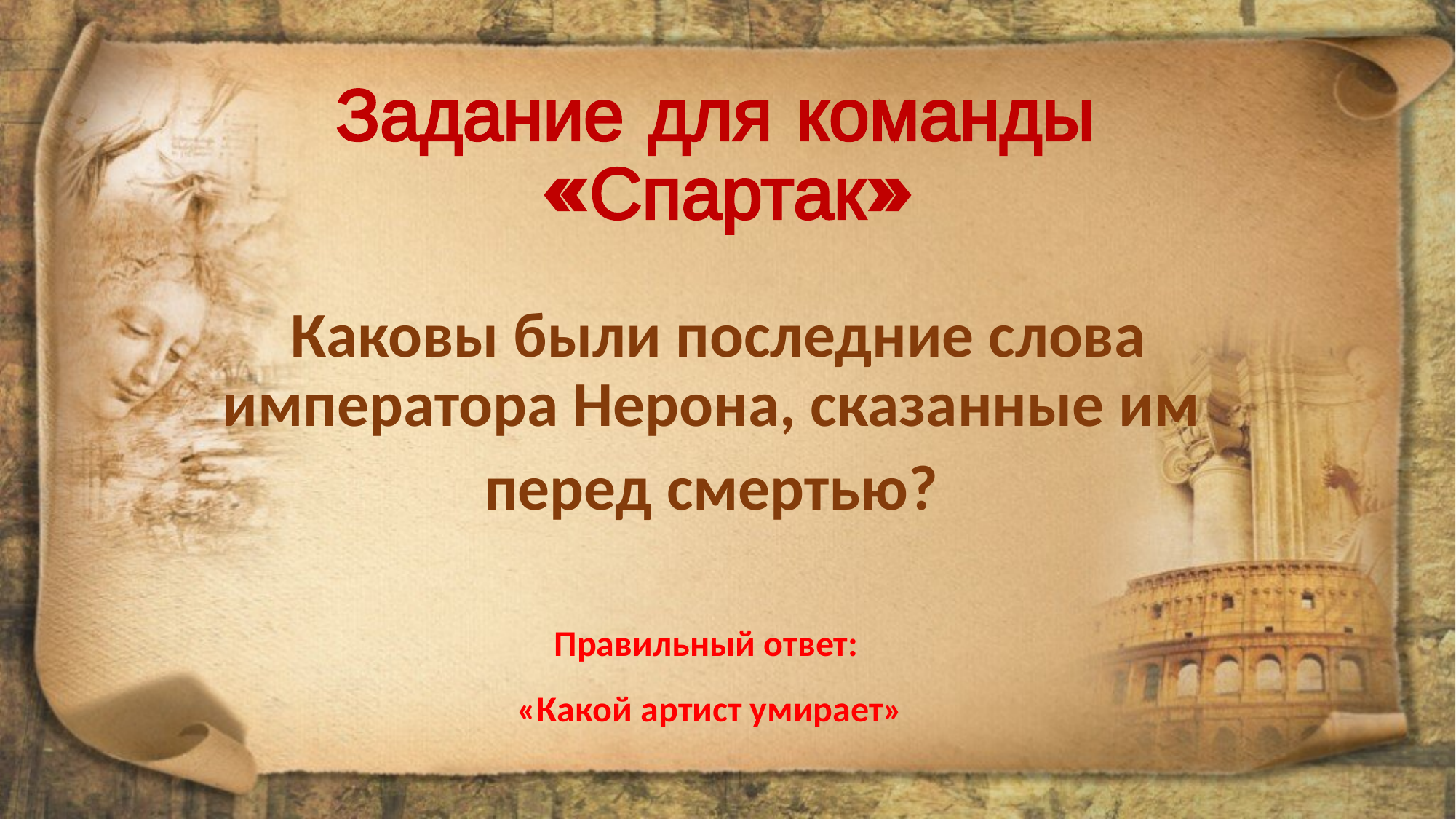

# Задание для команды «Спартак»

Каковы были последние слова императора Нерона, сказанные им
перед смертью?
Правильный ответ:
«Какой артист умирает»